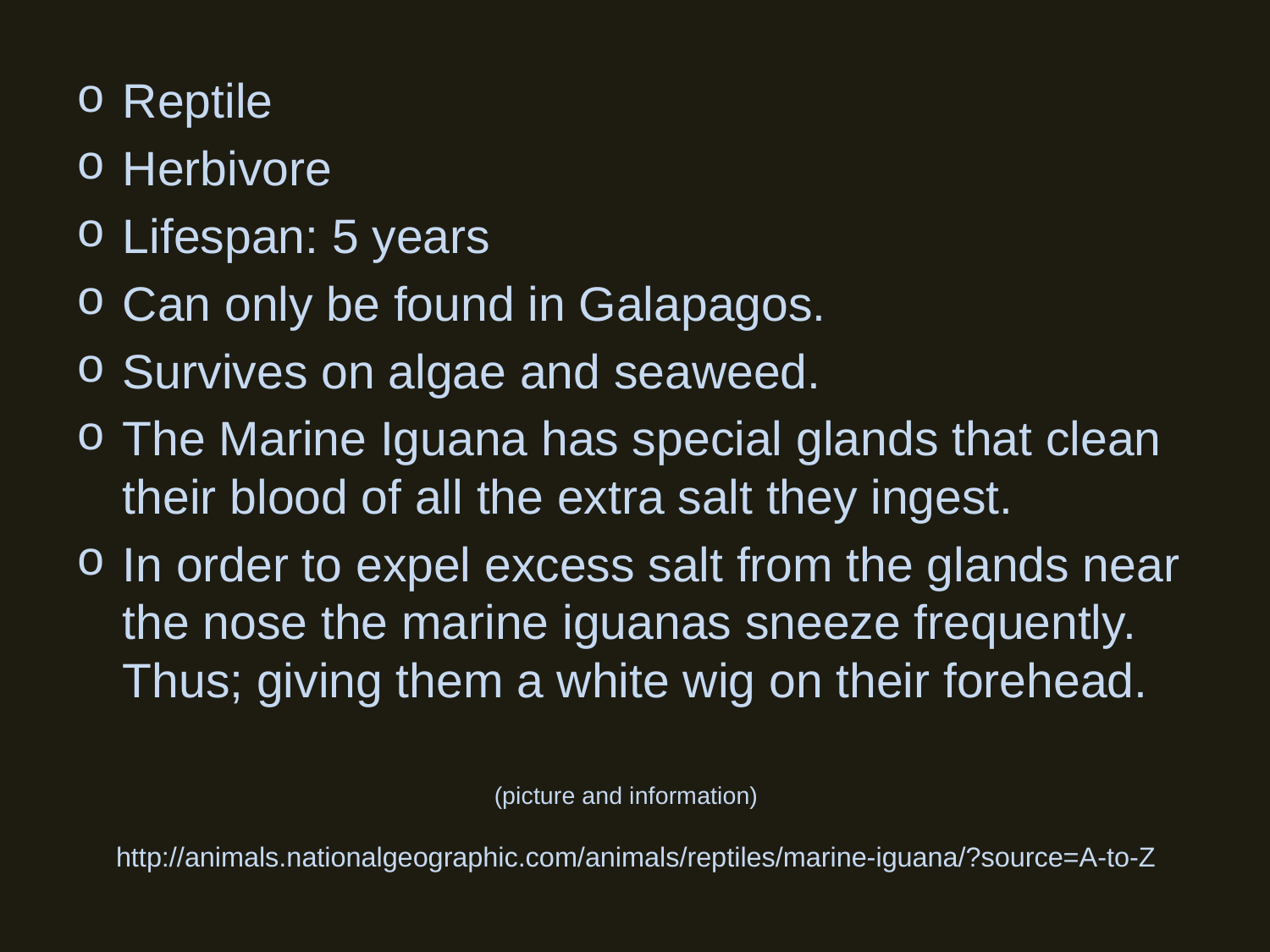

Reptile
Herbivore
Lifespan: 5 years
Can only be found in Galapagos.
Survives on algae and seaweed.
The Marine Iguana has special glands that clean their blood of all the extra salt they ingest.
In order to expel excess salt from the glands near the nose the marine iguanas sneeze frequently. Thus; giving them a white wig on their forehead.

(picture and information)
 http://animals.nationalgeographic.com/animals/reptiles/marine-iguana/?source=A-to-Z